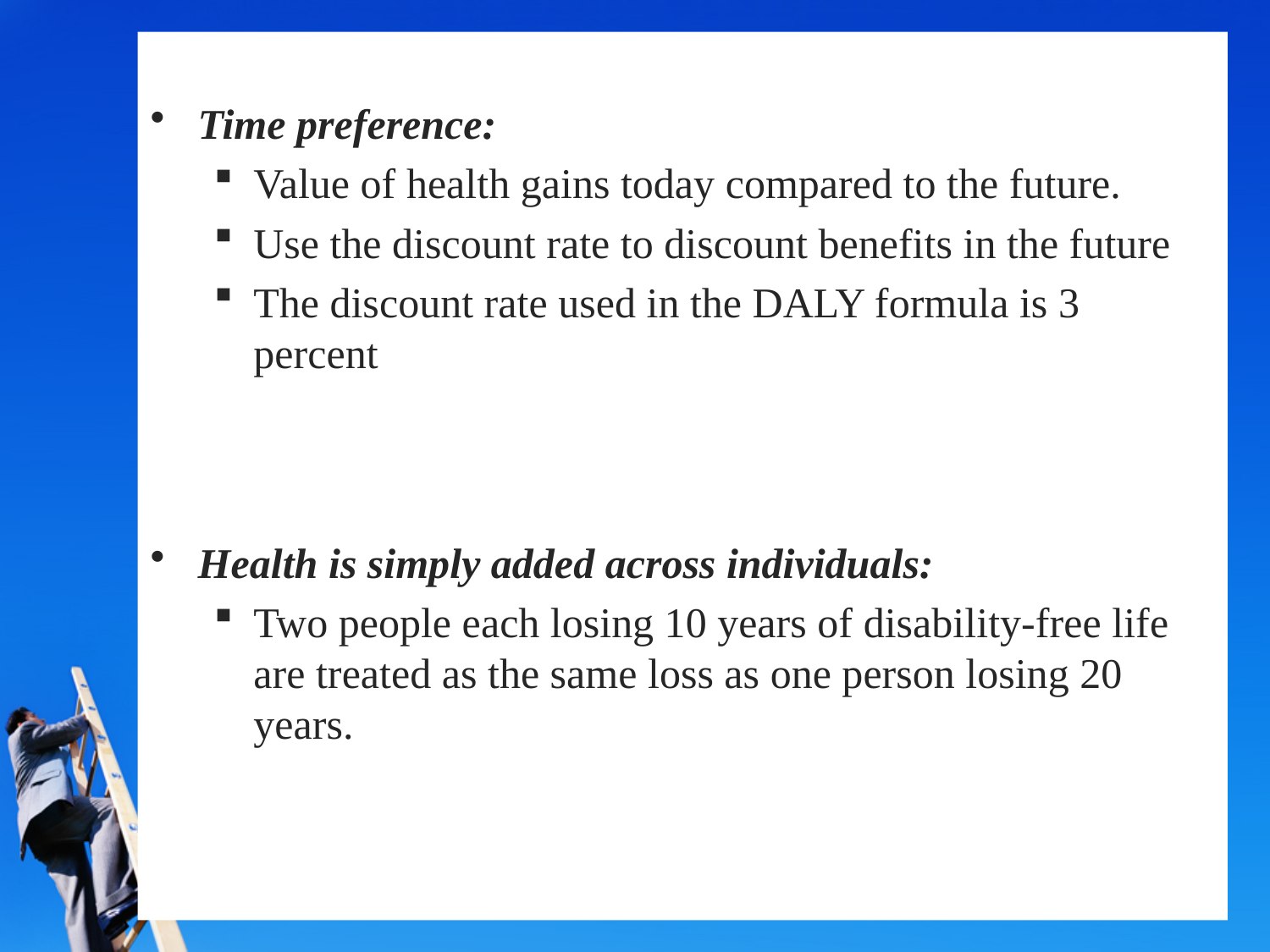

Time preference:
Value of health gains today compared to the future.
Use the discount rate to discount benefits in the future
The discount rate used in the DALY formula is 3 percent

Health is simply added across individuals:
Two people each losing 10 years of disability-free life are treated as the same loss as one person losing 20 years.